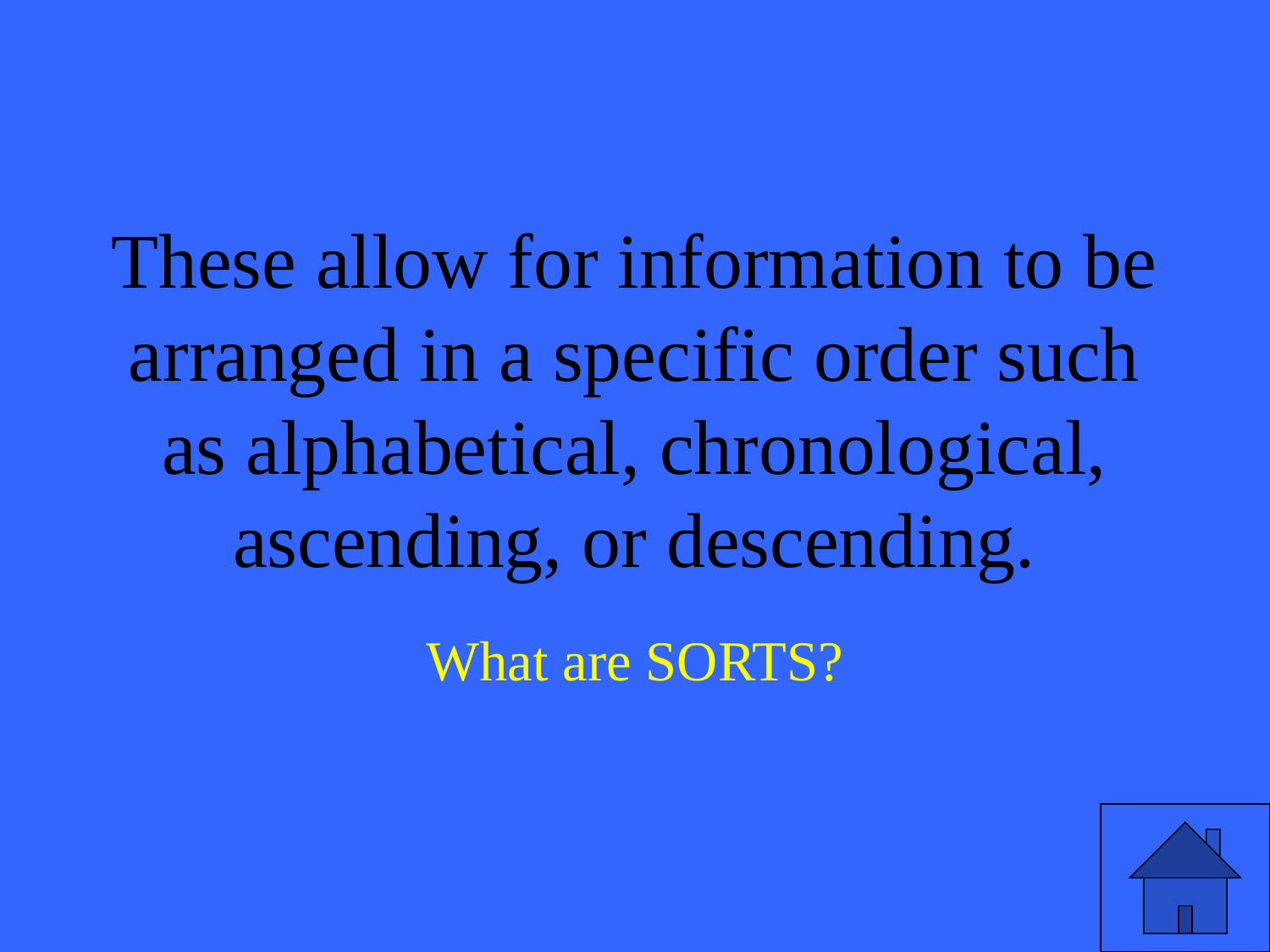

# These allow for information to be arranged in a specific order such as alphabetical, chronological, ascending, or descending.

What are SORTS?